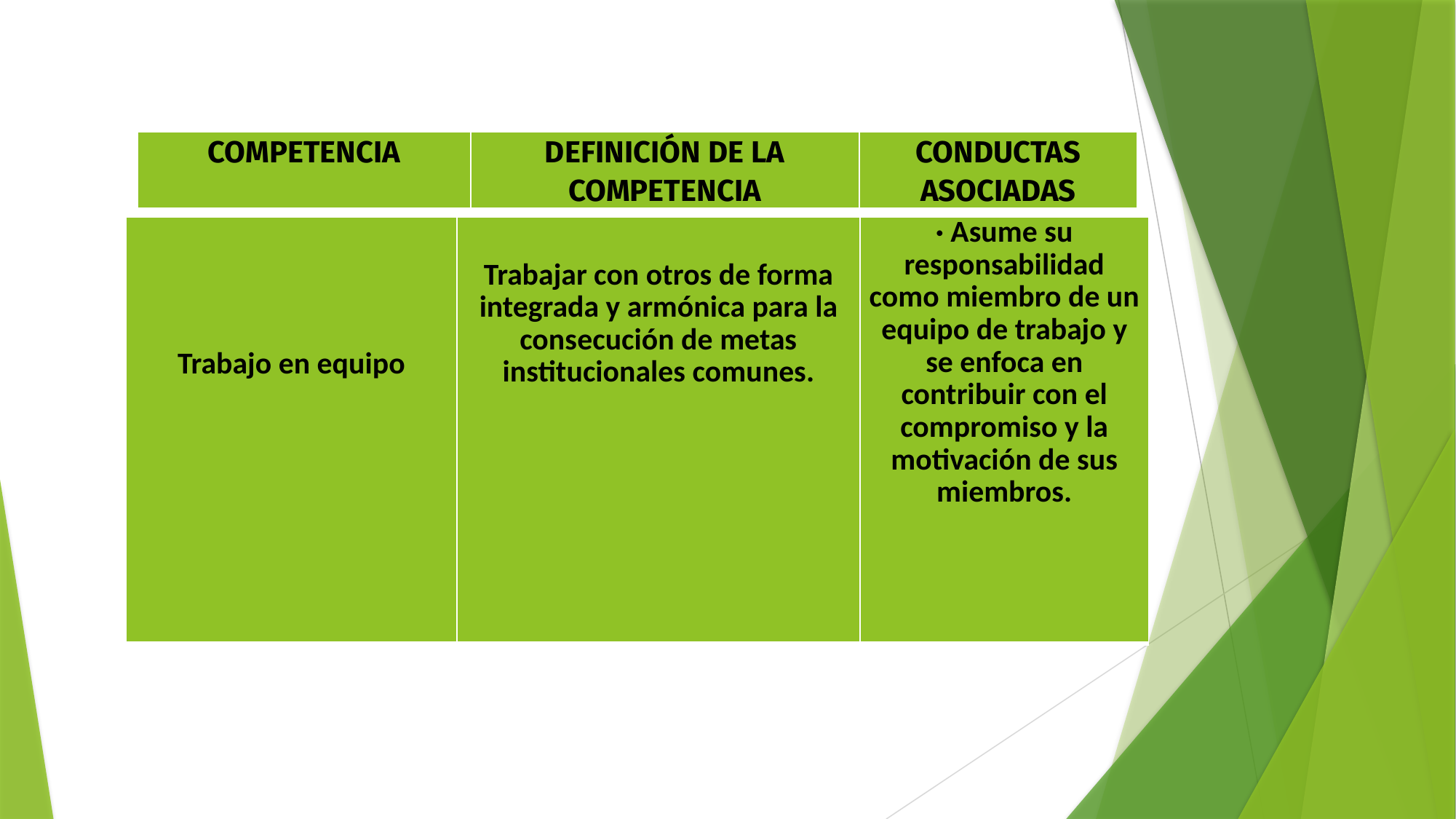

#
| COMPETENCIA | DEFINICIÓN DE LA COMPETENCIA | CONDUCTAS ASOCIADAS |
| --- | --- | --- |
| Trabajo en equipo | Trabajar con otros de forma integrada y armónica para la consecución de metas institucionales comunes. | · Asume su responsabilidad como miembro de un equipo de trabajo y se enfoca en contribuir con el compromiso y la motivación de sus miembros. |
| --- | --- | --- |